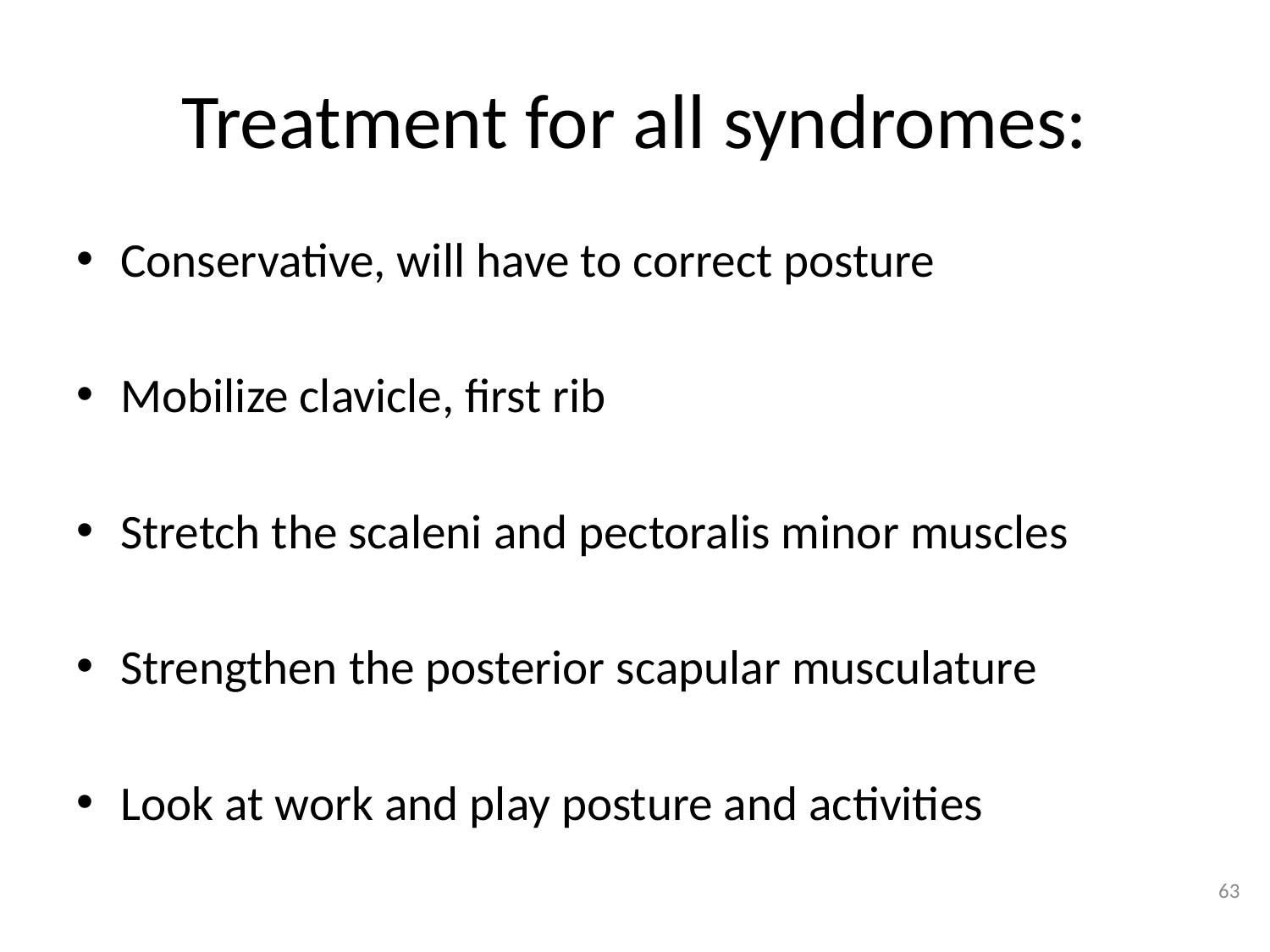

# Treatment for all syndromes:
Conservative, will have to correct posture

Mobilize clavicle, first rib

Stretch the scaleni and pectoralis minor muscles

Strengthen the posterior scapular musculature

Look at work and play posture and activities
63